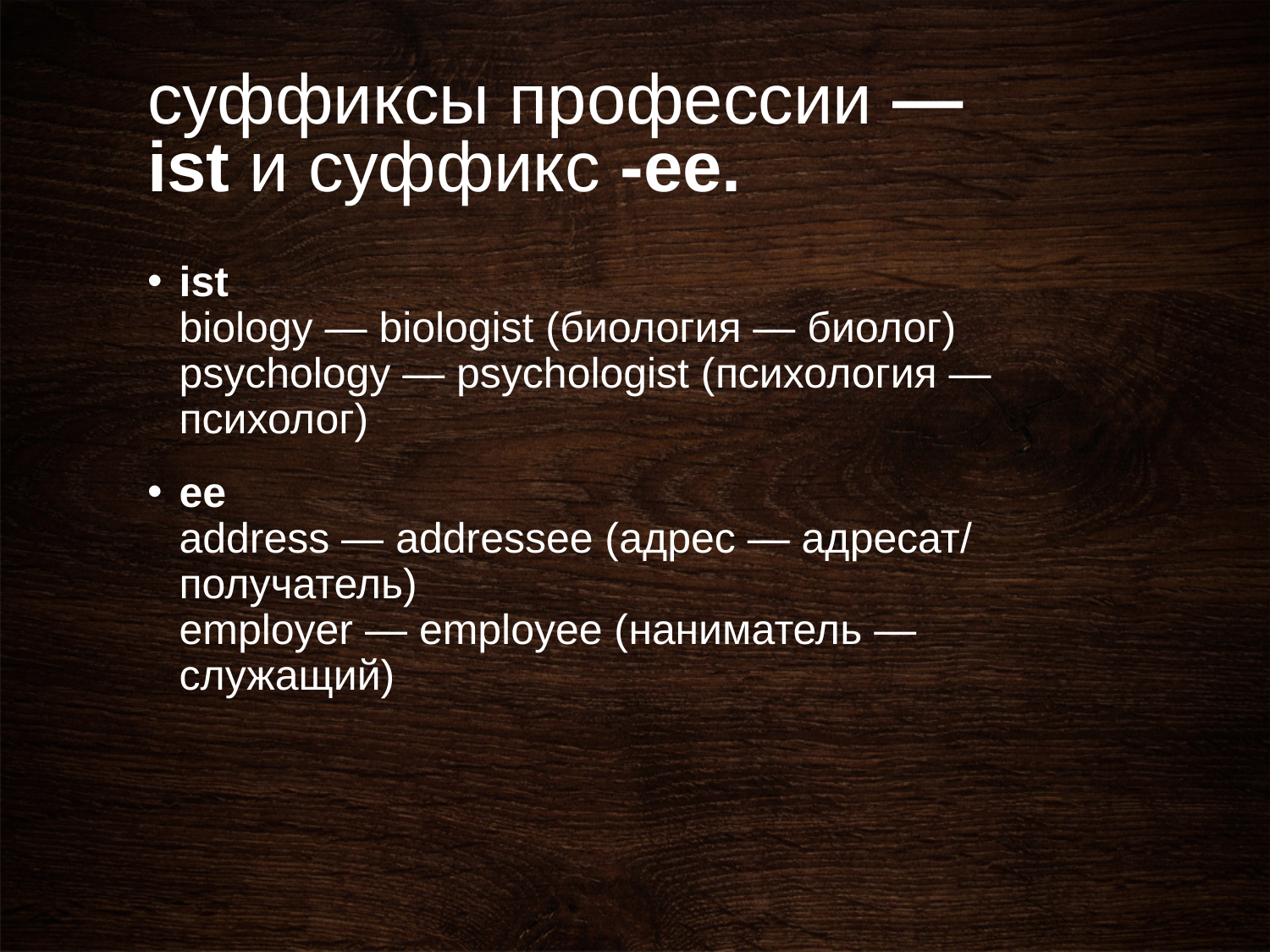

# суффиксы профессии — ist и суффикс -ee.
ist
biology — biologist (биология — биолог)
psychology — psychologist (психология — психолог)
ee
address — addressee (адрес — адресат/ получатель)
employer — employee (наниматель — служащий)